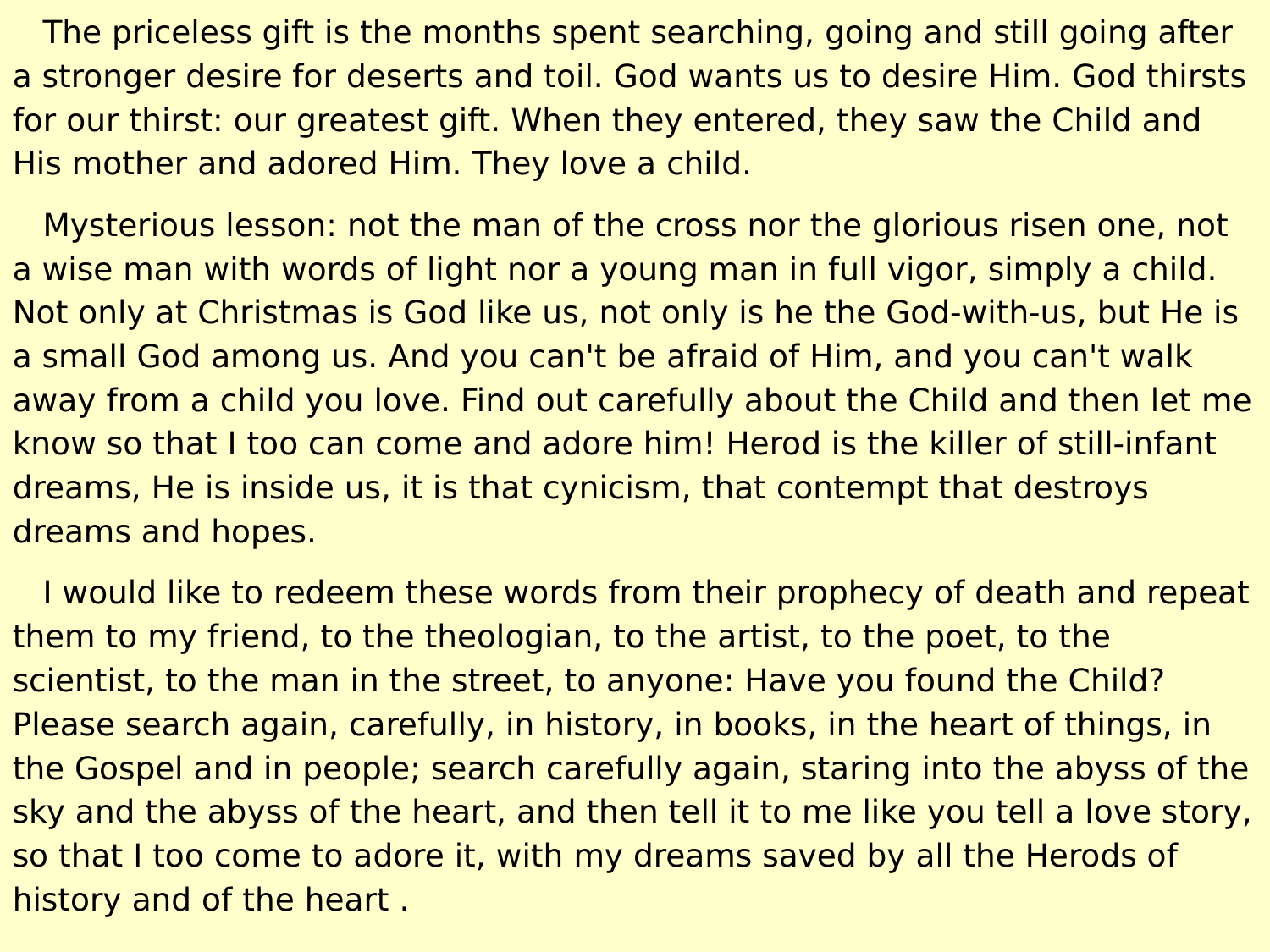

The priceless gift is the months spent searching, going and still going after a stronger desire for deserts and toil. God wants us to desire Him. God thirsts for our thirst: our greatest gift. When they entered, they saw the Child and His mother and adored Him. They love a child.
   Mysterious lesson: not the man of the cross nor the glorious risen one, not a wise man with words of light nor a young man in full vigor, simply a child. Not only at Christmas is God like us, not only is he the God-with-us, but He is a small God among us. And you can't be afraid of Him, and you can't walk away from a child you love. Find out carefully about the Child and then let me know so that I too can come and adore him! Herod is the killer of still-infant dreams, He is inside us, it is that cynicism, that contempt that destroys dreams and hopes.
   I would like to redeem these words from their prophecy of death and repeat them to my friend, to the theologian, to the artist, to the poet, to the scientist, to the man in the street, to anyone: Have you found the Child? Please search again, carefully, in history, in books, in the heart of things, in the Gospel and in people; search carefully again, staring into the abyss of the sky and the abyss of the heart, and then tell it to me like you tell a love story, so that I too come to adore it, with my dreams saved by all the Herods of history and of the heart .